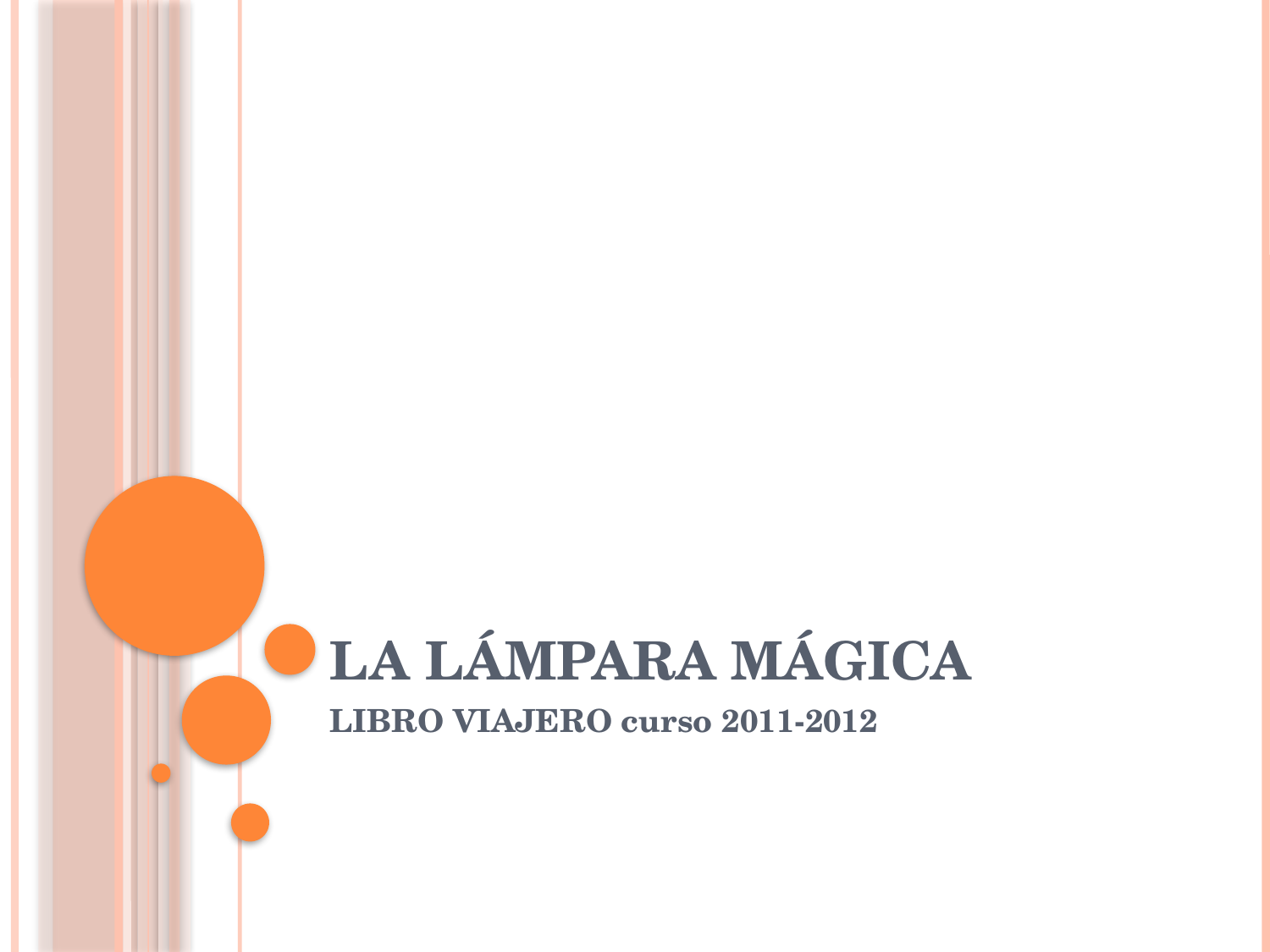

# LA LÁMPARA MÁGICA
LIBRO VIAJERO curso 2011-2012